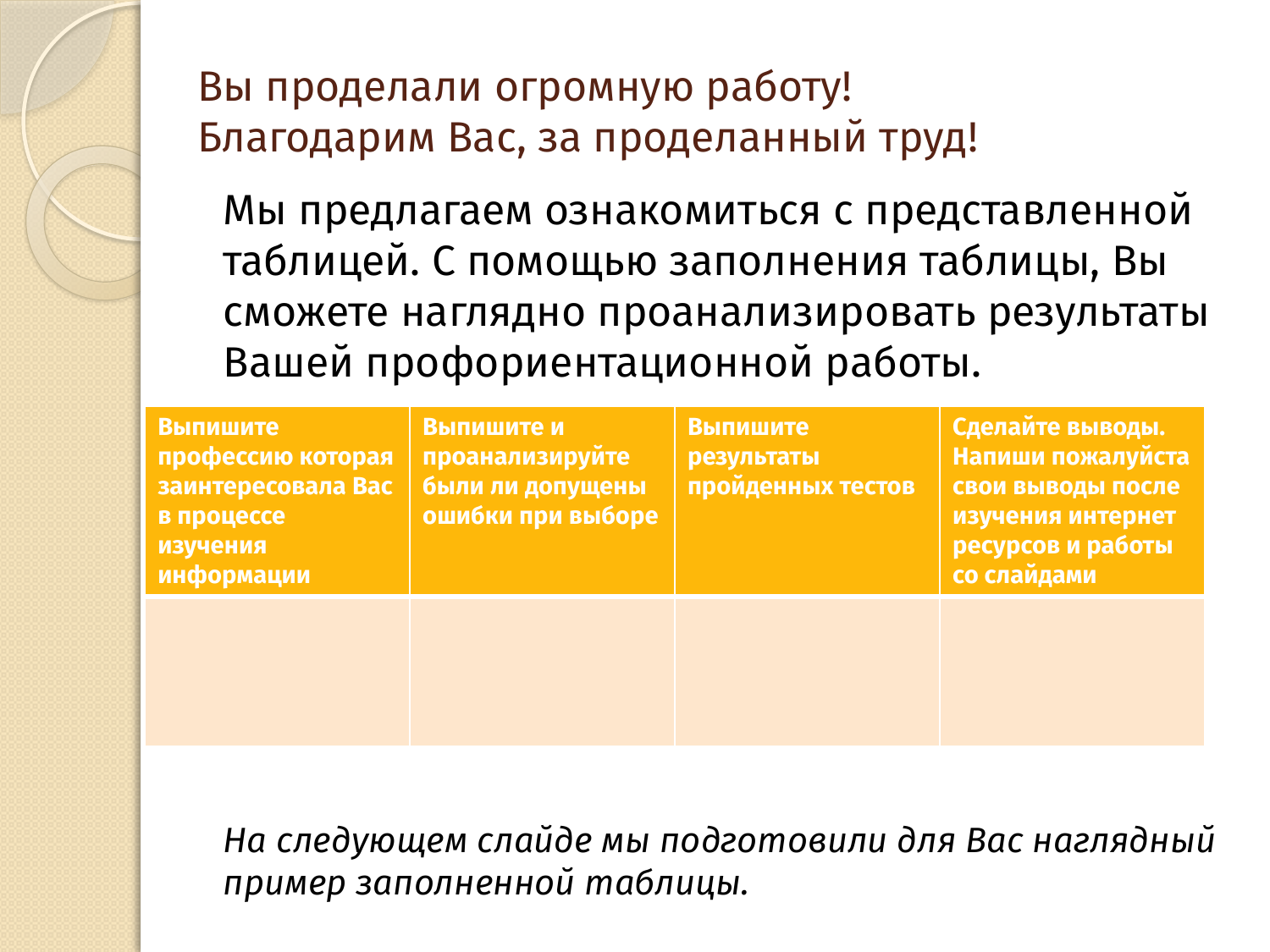

# Вы проделали огромную работу! Благодарим Вас, за проделанный труд!
Мы предлагаем ознакомиться с представленной таблицей. С помощью заполнения таблицы, Вы сможете наглядно проанализировать результаты Вашей профориентационной работы.

На следующем слайде мы подготовили для Вас наглядный пример заполненной таблицы.
| Выпишите профессию которая заинтересовала Вас в процессе изучения информации | Выпишите и проанализируйте были ли допущены ошибки при выборе | Выпишите результаты пройденных тестов | Сделайте выводы. Напиши пожалуйста свои выводы после изучения интернет ресурсов и работы со слайдами |
| --- | --- | --- | --- |
|  |  |  |  |